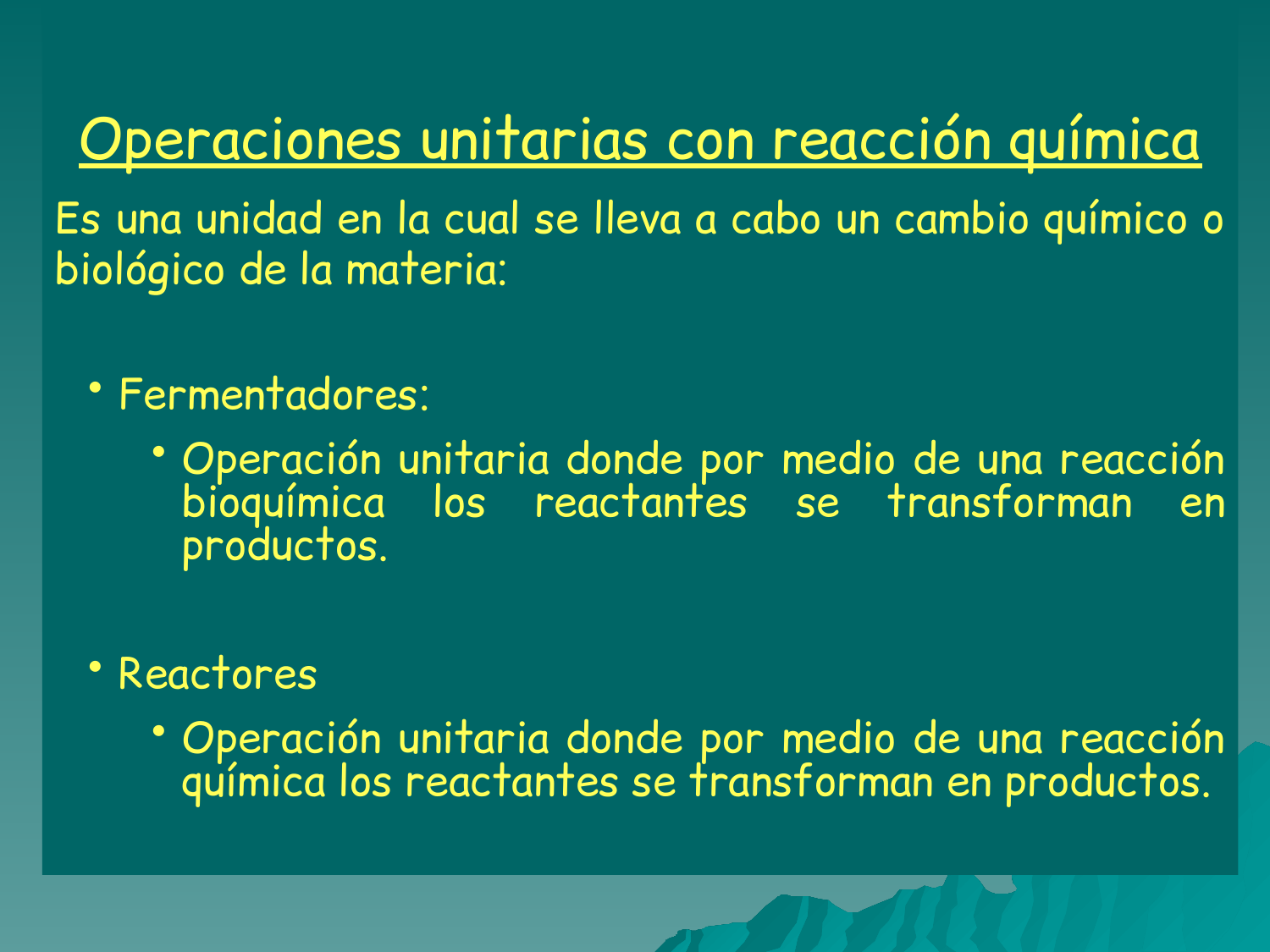

Operaciones unitarias con reacción química
Es una unidad en la cual se lleva a cabo un cambio químico o biológico de la materia:

Fermentadores:
Operación unitaria donde por medio de una reacción bioquímica los reactantes se transforman en productos.

Reactores
Operación unitaria donde por medio de una reacción química los reactantes se transforman en productos.